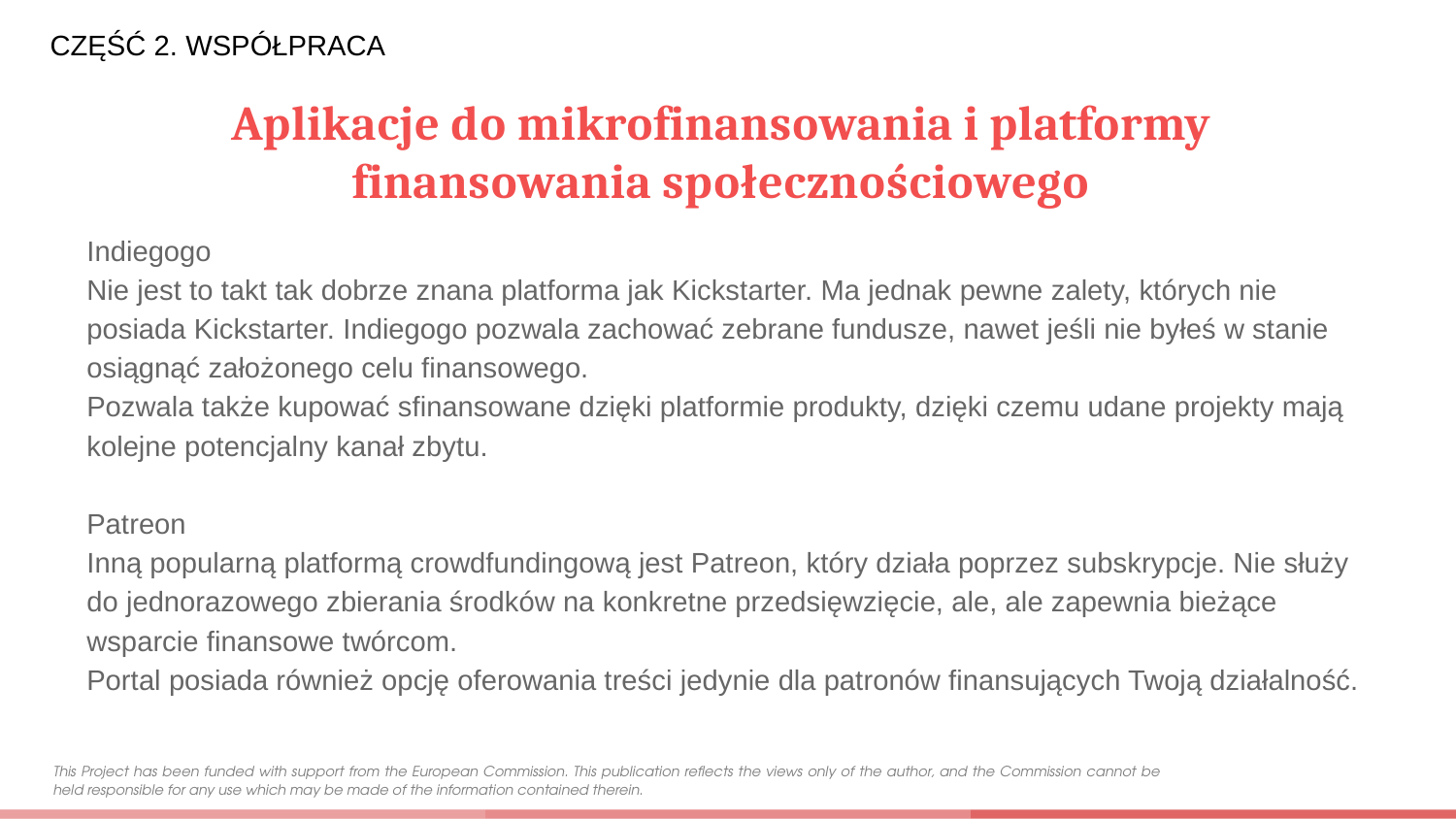

CZĘŚĆ 2. WSPÓŁPRACA
# Aplikacje do mikrofinansowania i platformy finansowania społecznościowego
Indiegogo​
Nie jest to takt tak dobrze znana platforma jak Kickstarter. Ma jednak pewne zalety, których nie posiada Kickstarter. Indiegogo pozwala zachować zebrane fundusze, nawet jeśli nie byłeś w stanie osiągnąć założonego celu finansowego.
Pozwala także kupować sfinansowane dzięki platformie produkty, dzięki czemu udane projekty mają kolejne potencjalny kanał zbytu.

Patreon
Inną popularną platformą crowdfundingową jest Patreon, który działa poprzez subskrypcje. Nie służy do jednorazowego zbierania środków na konkretne przedsięwzięcie, ale, ale zapewnia bieżące wsparcie finansowe twórcom.
Portal posiada również opcję oferowania treści jedynie dla patronów finansujących Twoją działalność.

This Project has been funded with support from the European Commission. This publication reflects the views only of the author, and the Commission cannot be held responsible for any use which may be made of the information contained therein.